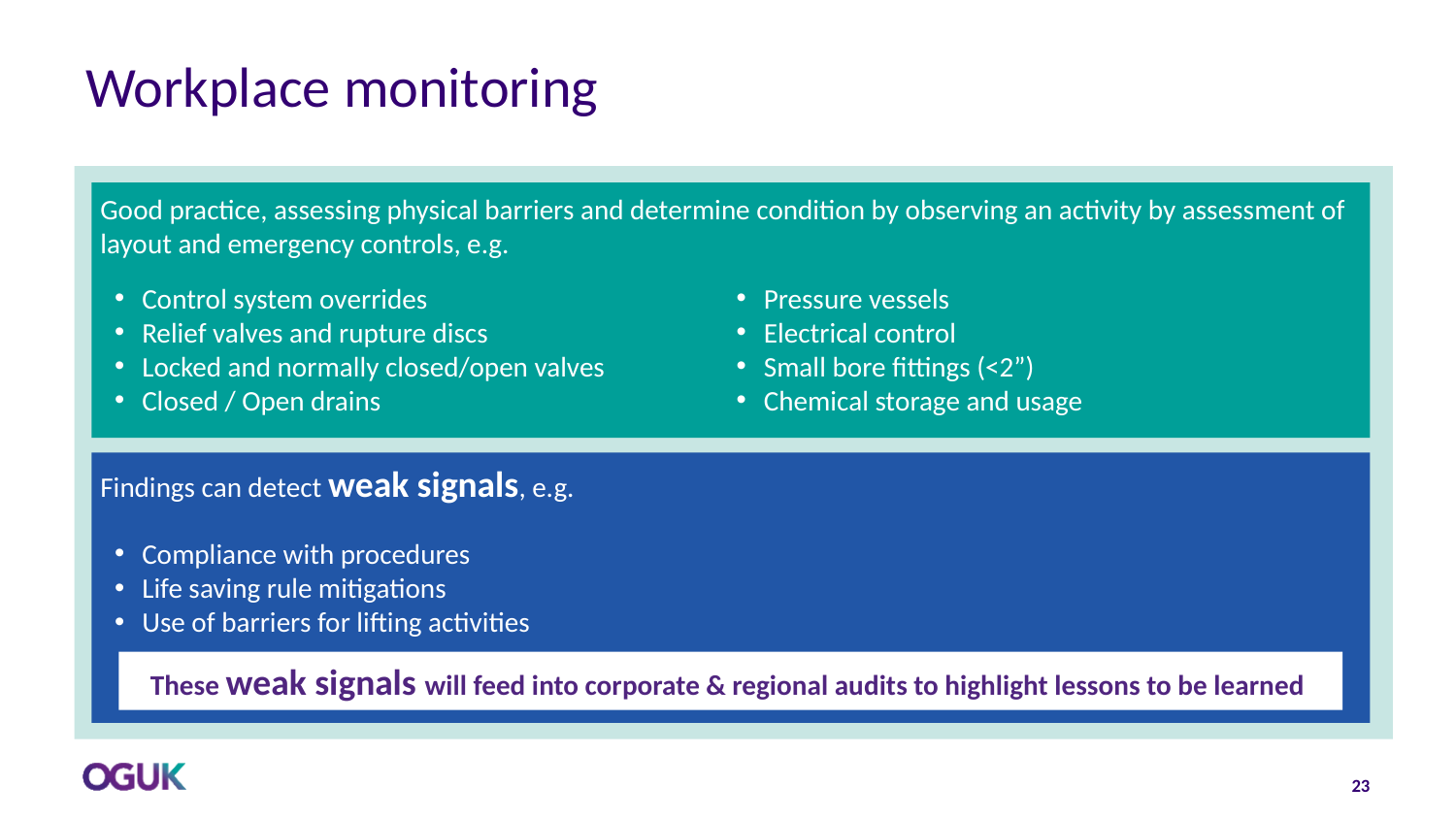

# Workplace monitoring

Good practice, assessing physical barriers and determine condition by observing an activity by assessment of layout and emergency controls, e.g.
Control system overrides
Relief valves and rupture discs
Locked and normally closed/open valves
Closed / Open drains
Pressure vessels
Electrical control
Small bore fittings (<2”)
Chemical storage and usage
Findings can detect weak signals, e.g.
Compliance with procedures
Life saving rule mitigations
Use of barriers for lifting activities
These weak signals will feed into corporate & regional audits to highlight lessons to be learned
23